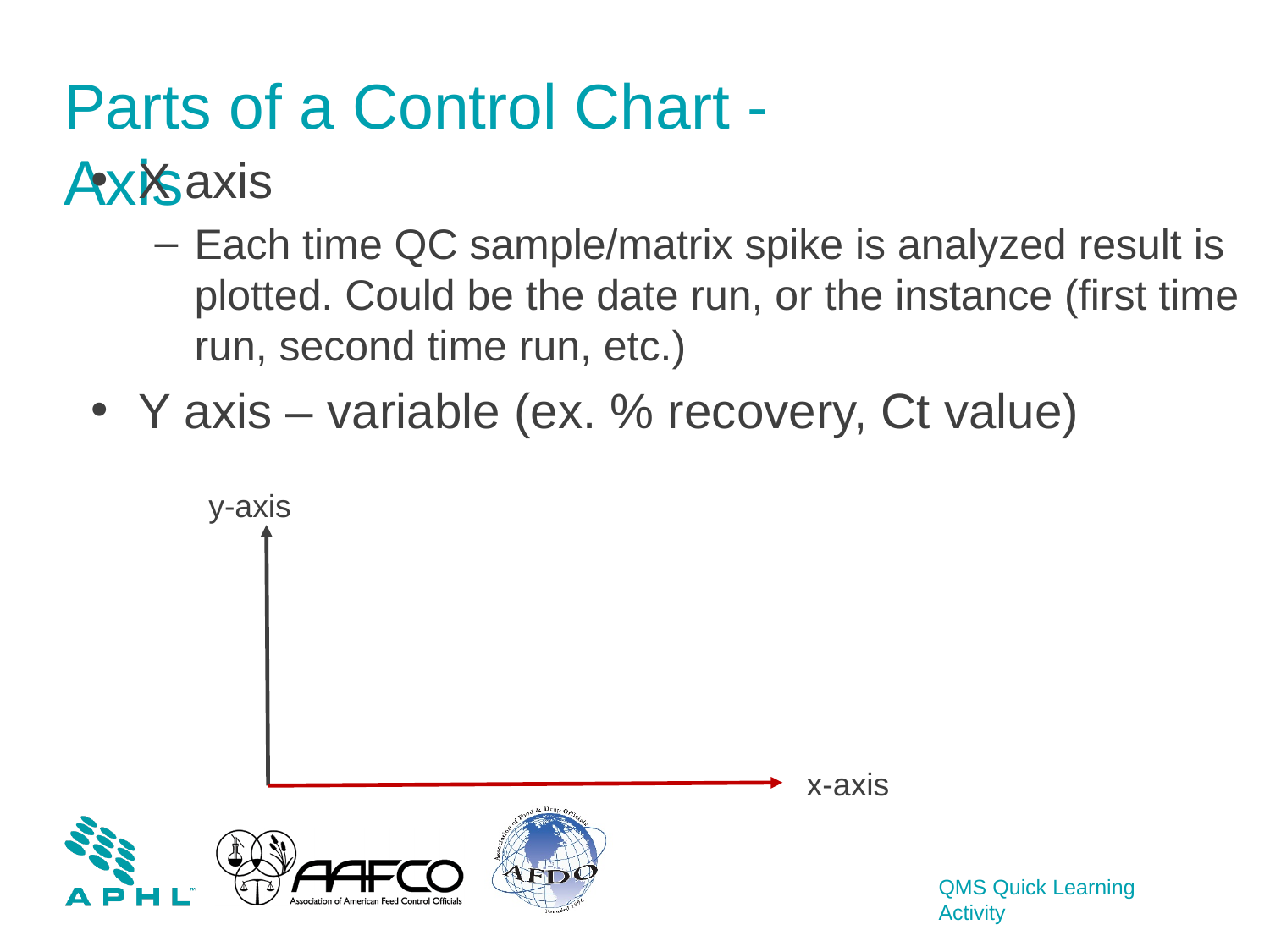

# Parts of a Control Chart - Axis
X axis
Each time QC sample/matrix spike is analyzed result is plotted. Could be the date run, or the instance (first time run, second time run, etc.)
Y axis – variable (ex. % recovery, Ct value)
y-axis
x-axis